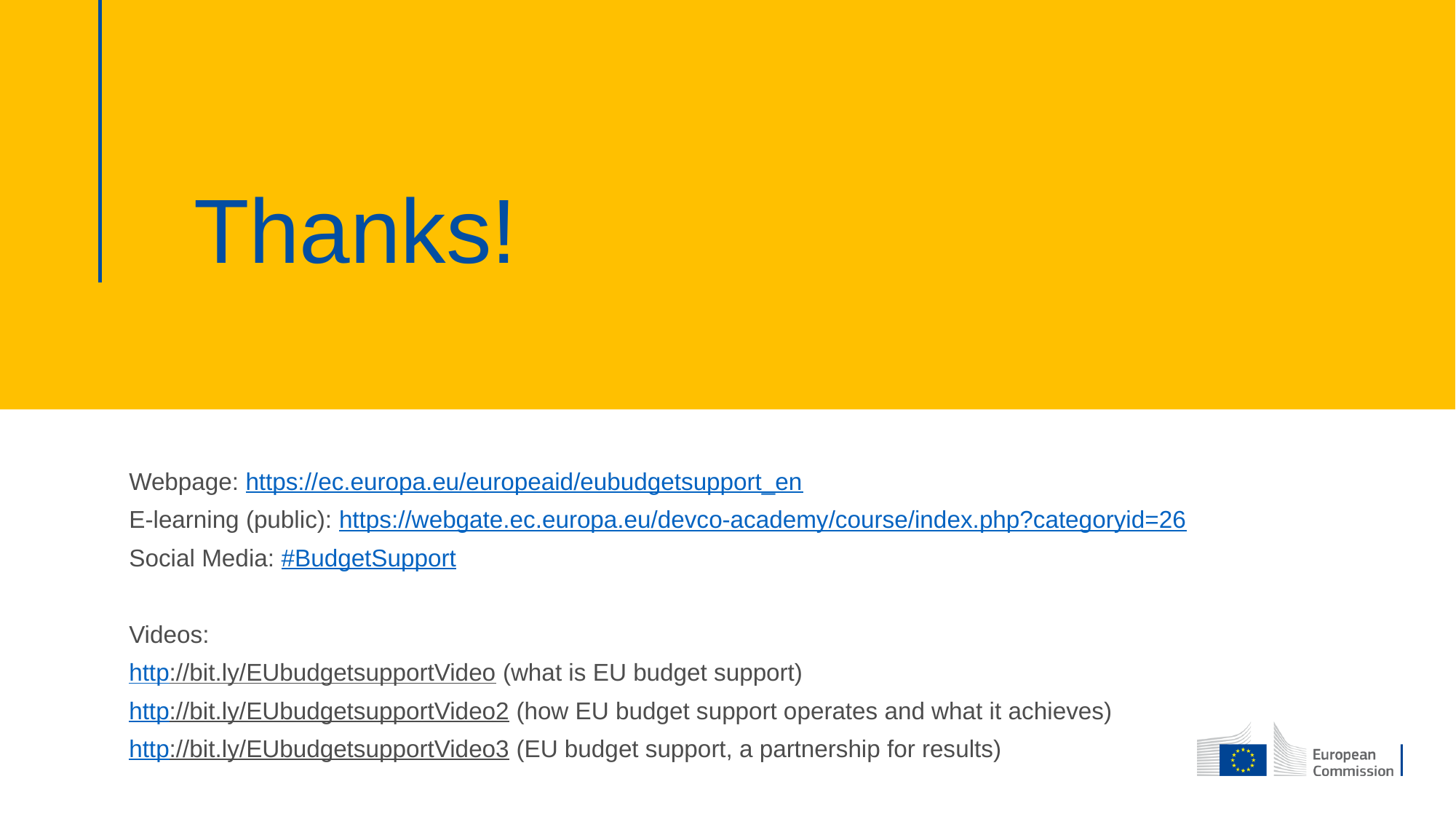

# Thanks!
Webpage: https://ec.europa.eu/europeaid/eubudgetsupport_en
E-learning (public): https://webgate.ec.europa.eu/devco-academy/course/index.php?categoryid=26
Social Media: #BudgetSupport

Videos:
http://bit.ly/EUbudgetsupportVideo (what is EU budget support)
http://bit.ly/EUbudgetsupportVideo2 (how EU budget support operates and what it achieves)
http://bit.ly/EUbudgetsupportVideo3 (EU budget support, a partnership for results)